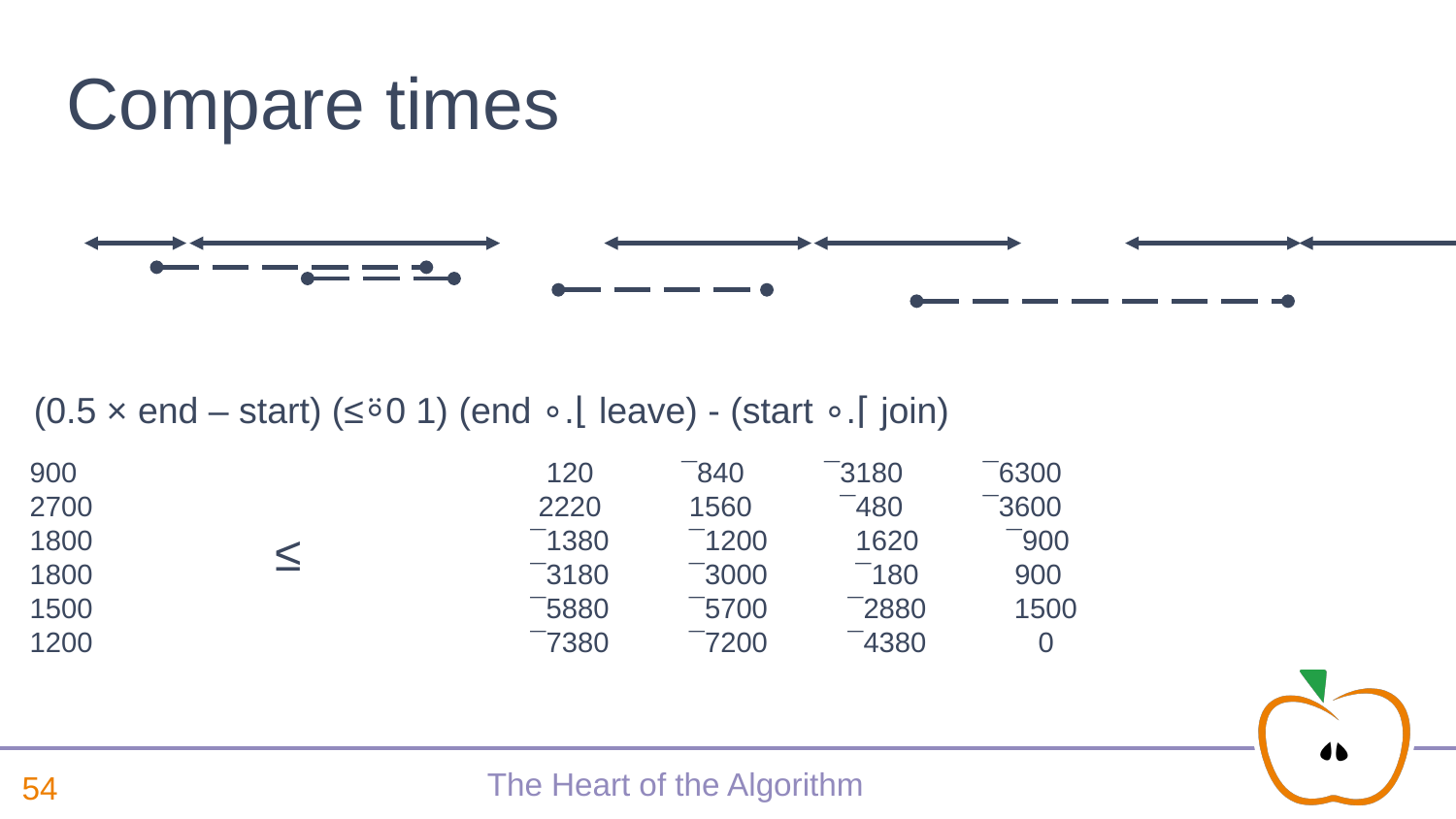

# Compare times
(0.5 × end – start) (≤⍤0 1) (end ∘.⌊ leave) - (start ∘.⌈ join)
900
2700
1800
1800
1500
1200
    120           ¯840          ¯3180          ¯6300
   2220           1560           ¯480          ¯3600
  ¯1380          ¯1200           1620           ¯900
  ¯3180          ¯3000           ¯180            900
  ¯5880          ¯5700          ¯2880           1500
  ¯7380          ¯7200          ¯4380              0

≤